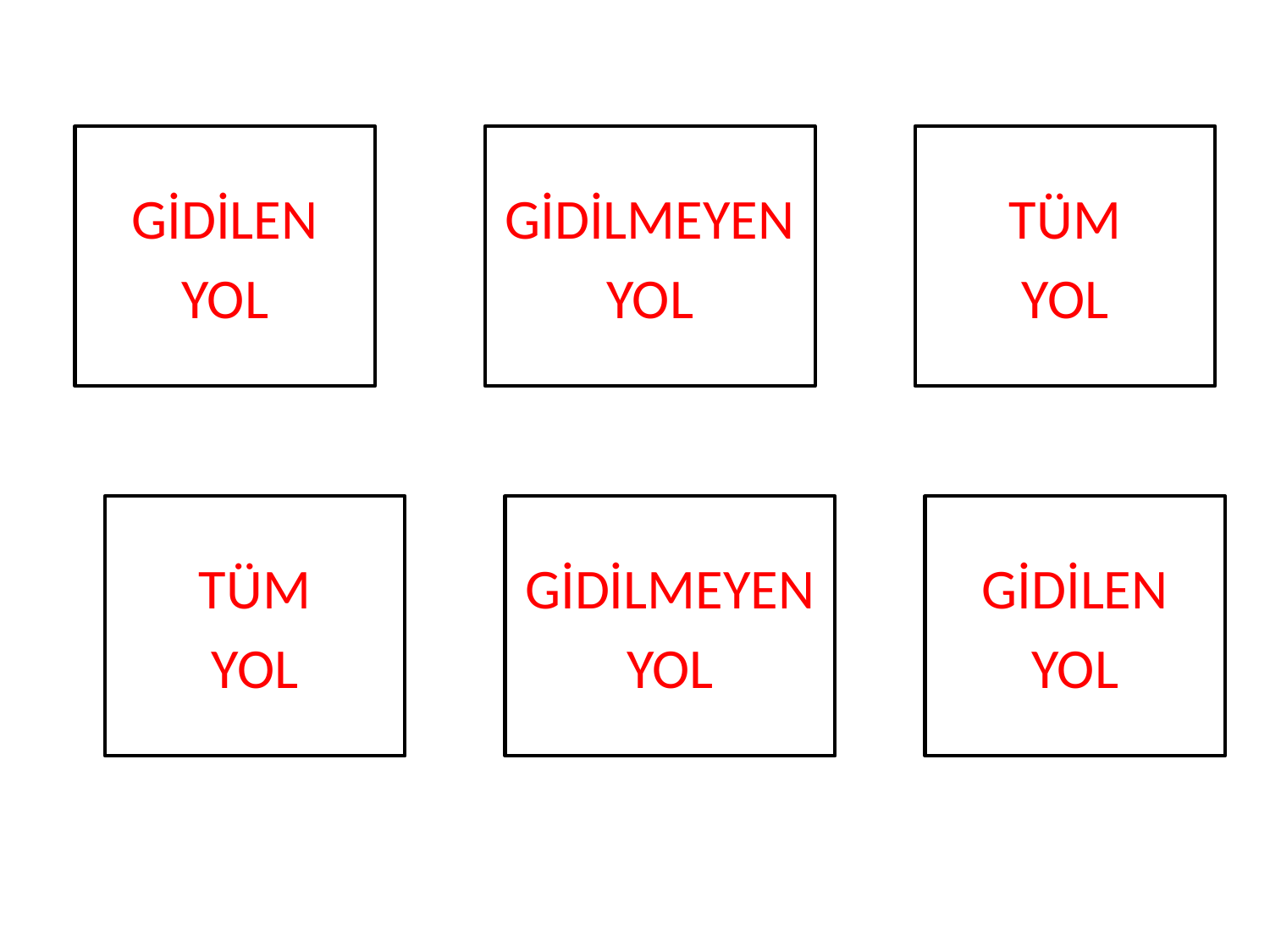

GİDİLEN
YOL
GİDİLMEYEN
YOL
TÜM
YOL
TÜM
YOL
GİDİLMEYEN
YOL
GİDİLEN
YOL